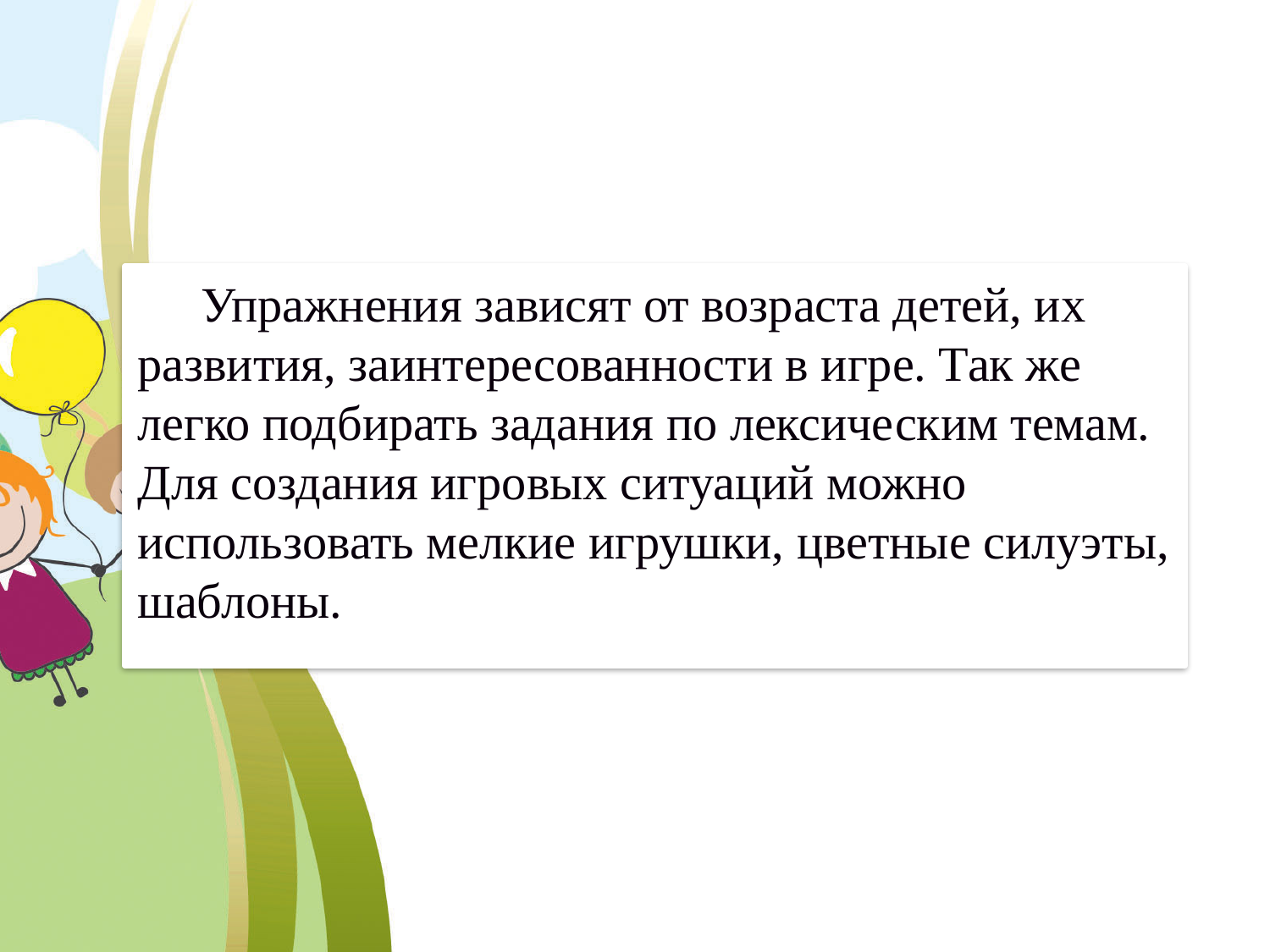

Упражнения зависят от возраста детей, их развития, заинтересованности в игре. Так же легко подбирать задания по лексическим темам. Для создания игровых ситуаций можно использовать мелкие игрушки, цветные силуэты, шаблоны.